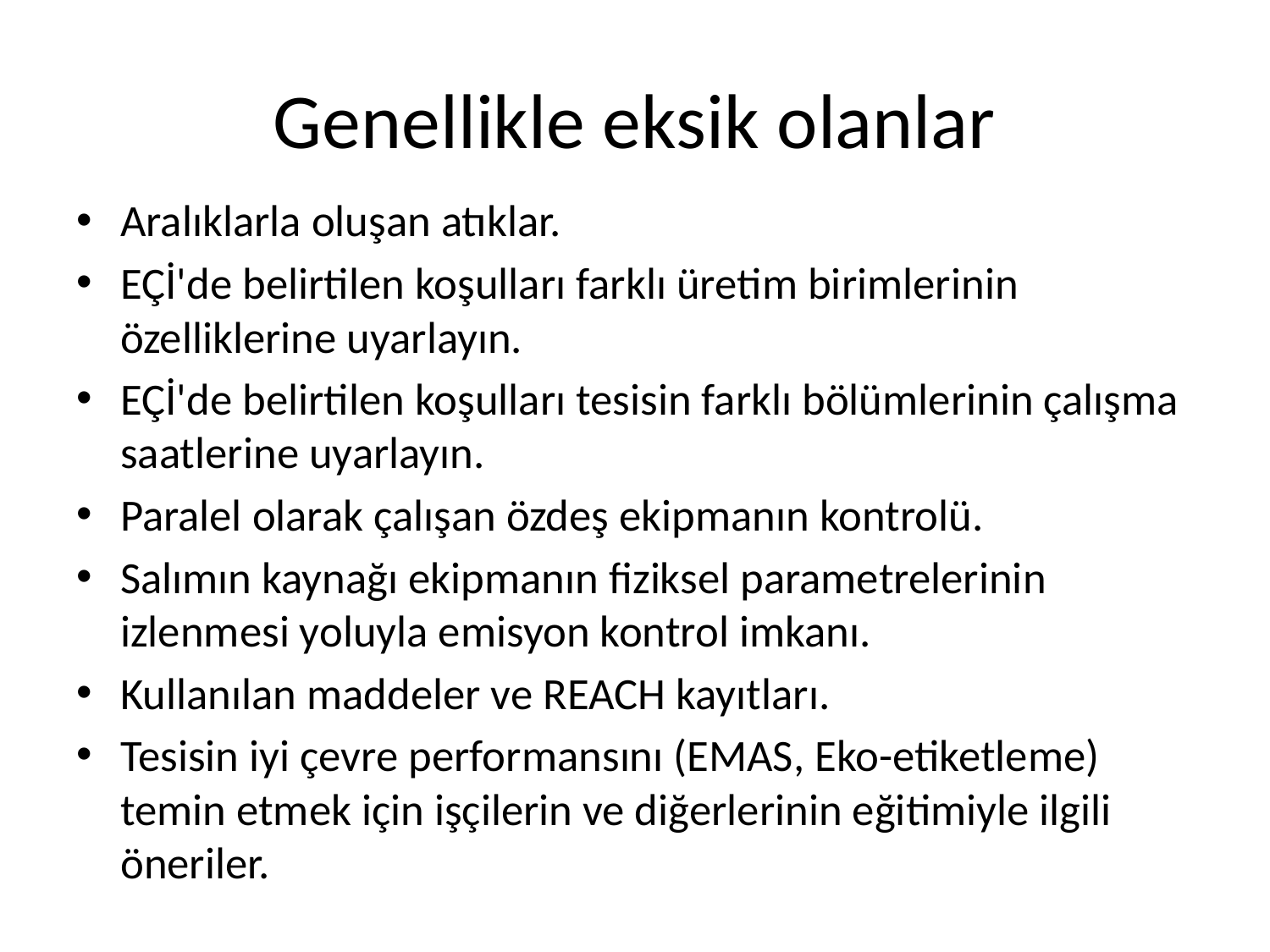

# Genellikle eksik olanlar
Aralıklarla oluşan atıklar.
EÇİ'de belirtilen koşulları farklı üretim birimlerinin özelliklerine uyarlayın.
EÇİ'de belirtilen koşulları tesisin farklı bölümlerinin çalışma saatlerine uyarlayın.
Paralel olarak çalışan özdeş ekipmanın kontrolü.
Salımın kaynağı ekipmanın fiziksel parametrelerinin izlenmesi yoluyla emisyon kontrol imkanı.
Kullanılan maddeler ve REACH kayıtları.
Tesisin iyi çevre performansını (EMAS, Eko-etiketleme) temin etmek için işçilerin ve diğerlerinin eğitimiyle ilgili öneriler.